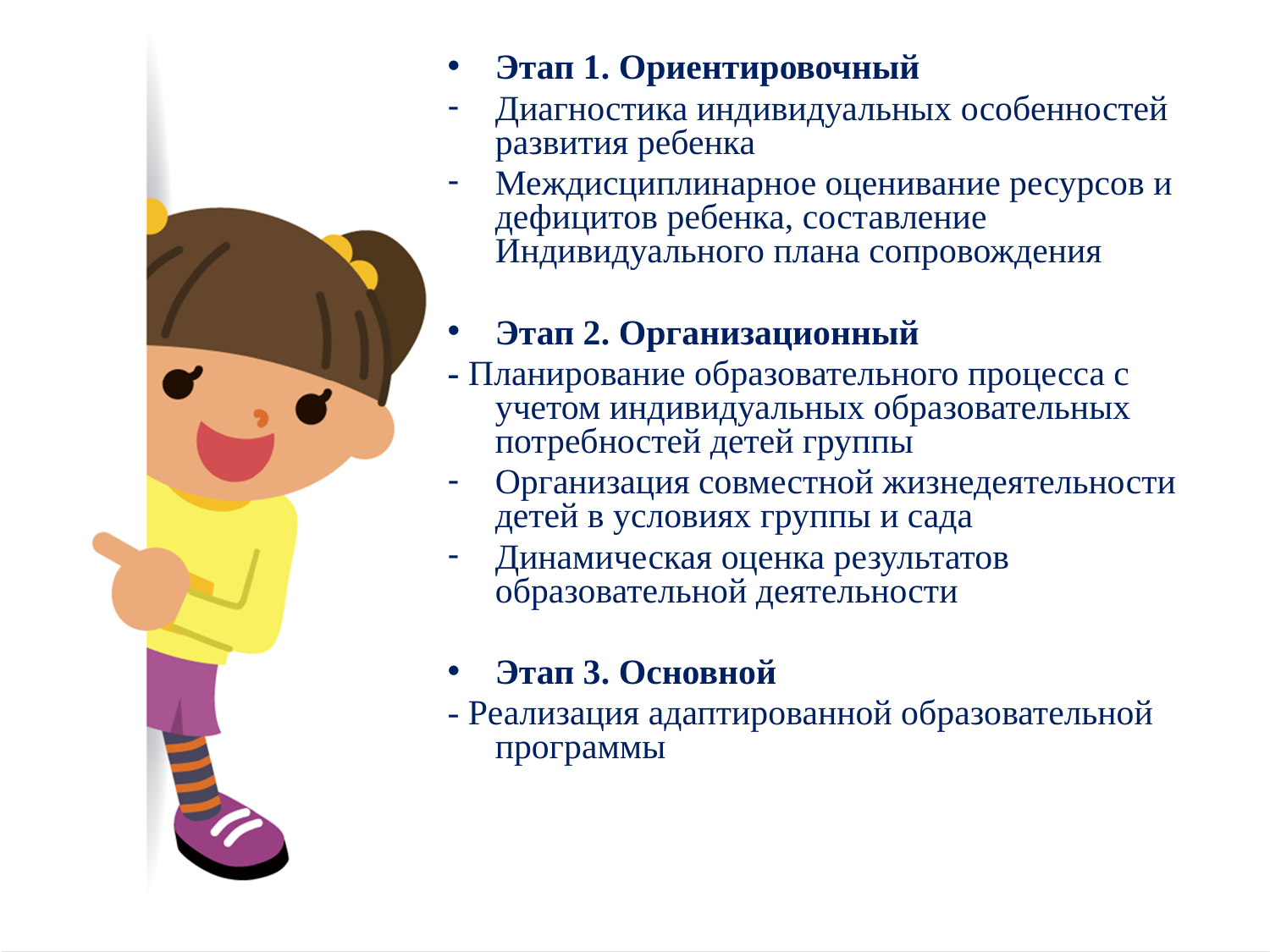

Этап 1. Ориентировочный
Диагностика индивидуальных особенностей развития ребенка
Междисциплинарное оценивание ресурсов и дефицитов ребенка, составление Индивидуального плана сопровождения

Этап 2. Организационный
- Планирование образовательного процесса с учетом индивидуальных образовательных потребностей детей группы
Организация совместной жизнедеятельности детей в условиях группы и сада
Динамическая оценка результатов образовательной деятельности

Этап 3. Основной
- Реализация адаптированной образовательной программы